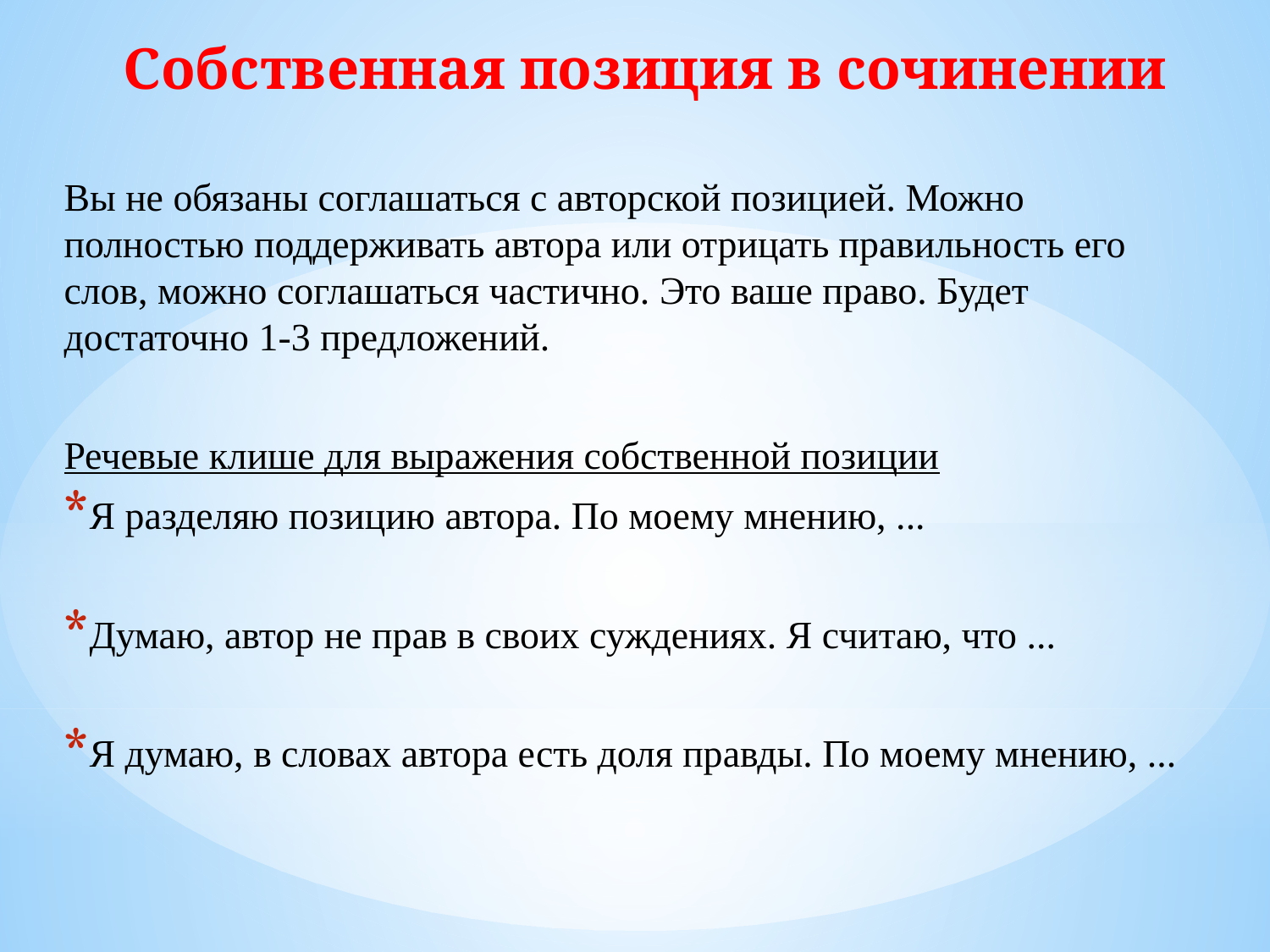

# Собственная позиция в сочинении
Вы не обязаны соглашаться с авторской позицией. Можно полностью поддерживать автора или отрицать правильность его слов, можно соглашаться частично. Это ваше право. Будет достаточно 1-3 предложений.

Речевые клише для выражения собственной позиции
Я разделяю позицию автора. По моему мнению, ...

Думаю, автор не прав в своих суждениях. Я считаю, что ...

Я думаю, в словах автора есть доля правды. По моему мнению, ...